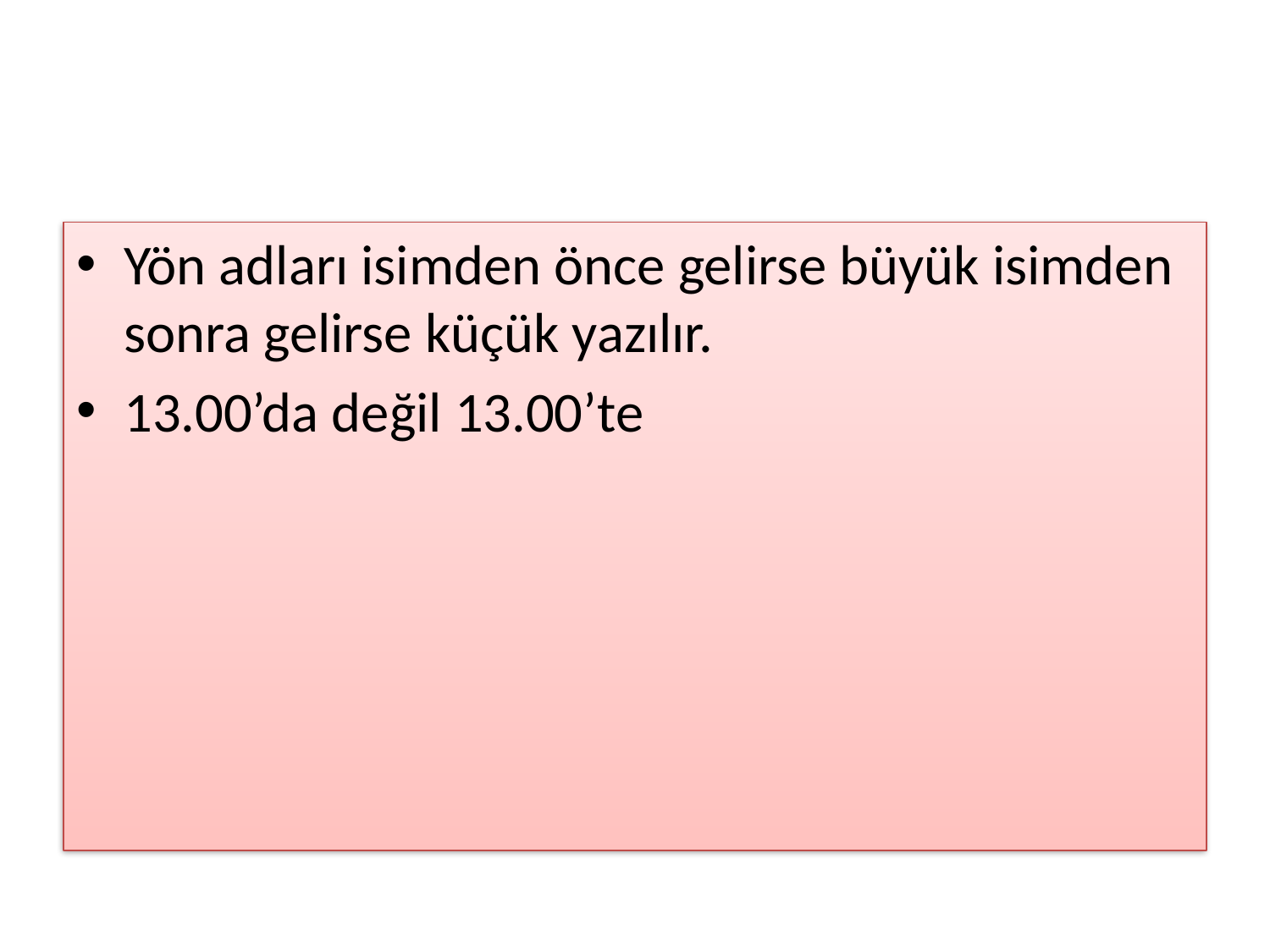

#
Yön adları isimden önce gelirse büyük isimden sonra gelirse küçük yazılır.
13.00’da değil 13.00’te